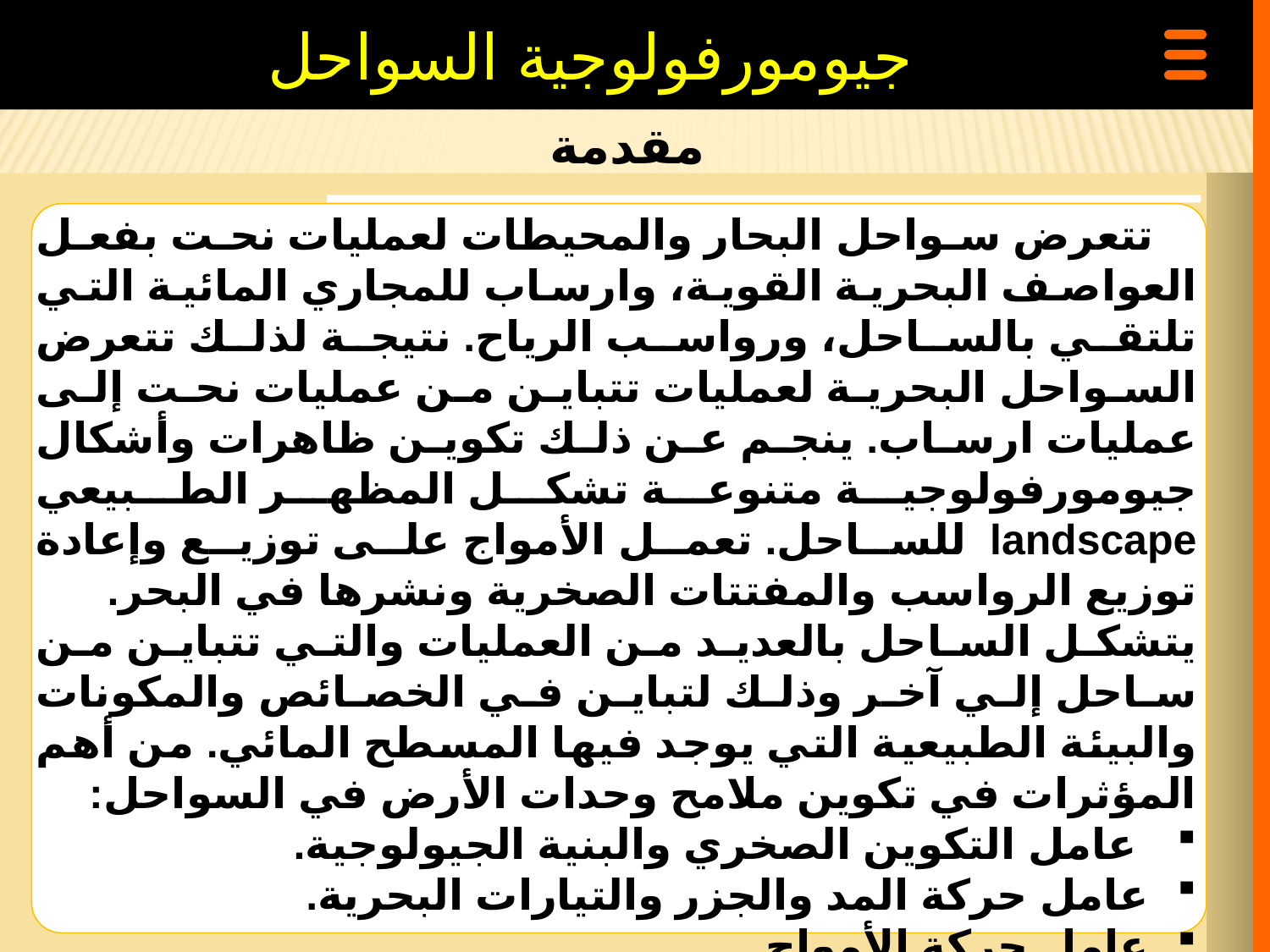

جيومورفولوجية السواحل

مقدمة

    تتعرض سواحل البحار والمحيطات لعمليات نحت بفعل العواصف البحرية القوية، وارساب للمجاري المائية التي تلتقي بالساحل، ورواسب الرياح. نتيجة لذلك تتعرض السواحل البحرية لعمليات تتباين من عمليات نحت إلى عمليات ارساب. ينجم عن ذلك تكوين ظاهرات وأشكال جيومورفولوجية متنوعة تشكل المظهر الطبيعي landscape  للساحل. تعمل الأمواج على توزيع وإعادة توزيع الرواسب والمفتتات الصخرية ونشرها في البحر.
يتشكل الساحل بالعديد من العمليات والتي تتباين من ساحل إلي آخر وذلك لتباين في الخصائص والمكونات والبيئة الطبيعية التي يوجد فيها المسطح المائي. من أهم المؤثرات في تكوين ملامح وحدات الأرض في السواحل:
 عامل التكوين الصخري والبنية الجيولوجية.
عامل حركة المد والجزر والتيارات البحرية.
عامل حركة الأمواج.
اختلاف مستوي سطح البحر وتذبذبه خلال العصور الجيولوجية.